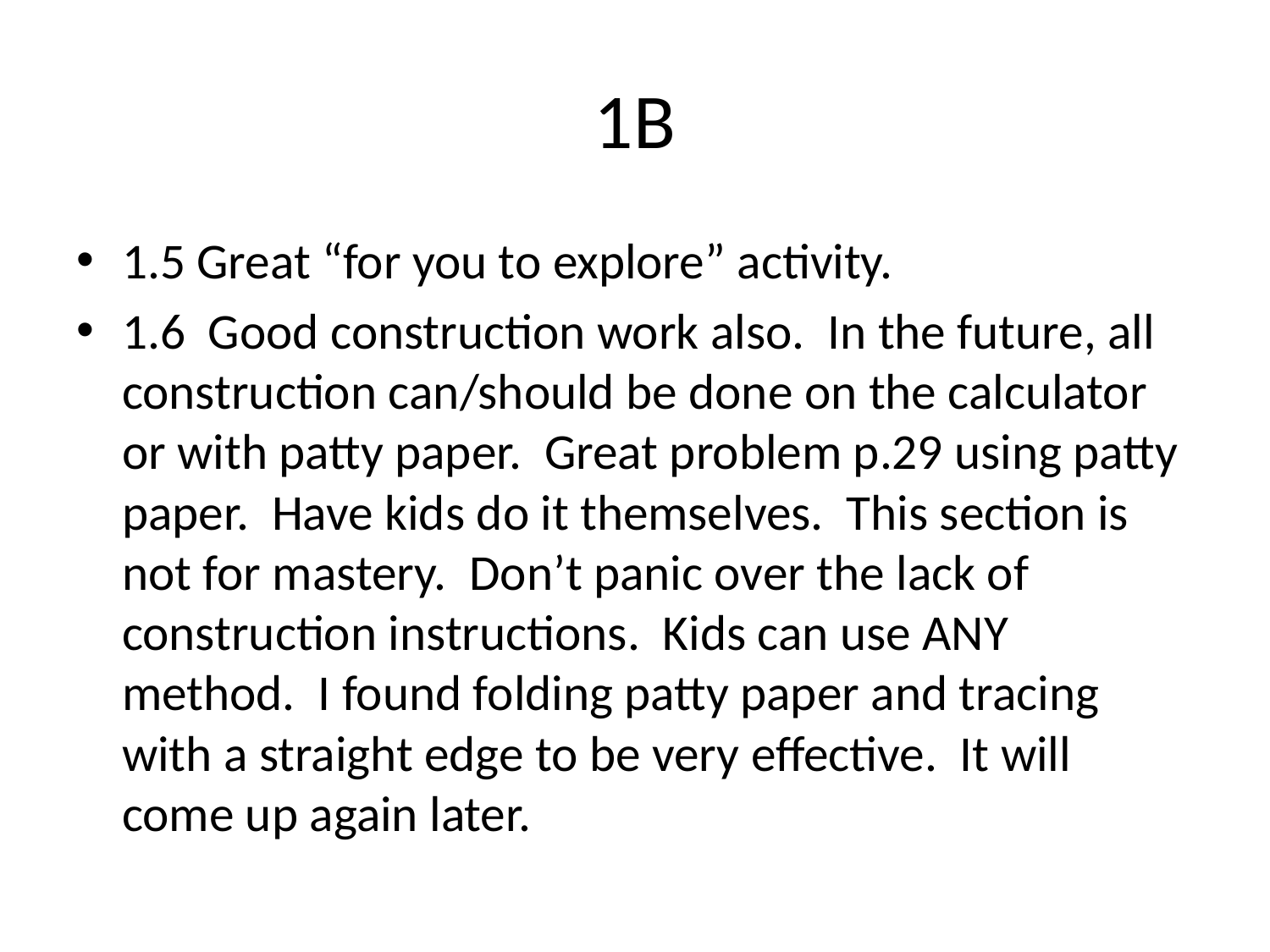

# 1B
1.5 Great “for you to explore” activity.
1.6  Good construction work also.  In the future, all construction can/should be done on the calculator or with patty paper.  Great problem p.29 using patty paper.  Have kids do it themselves.  This section is not for mastery.  Don’t panic over the lack of construction instructions.  Kids can use ANY method.  I found folding patty paper and tracing with a straight edge to be very effective.  It will come up again later.